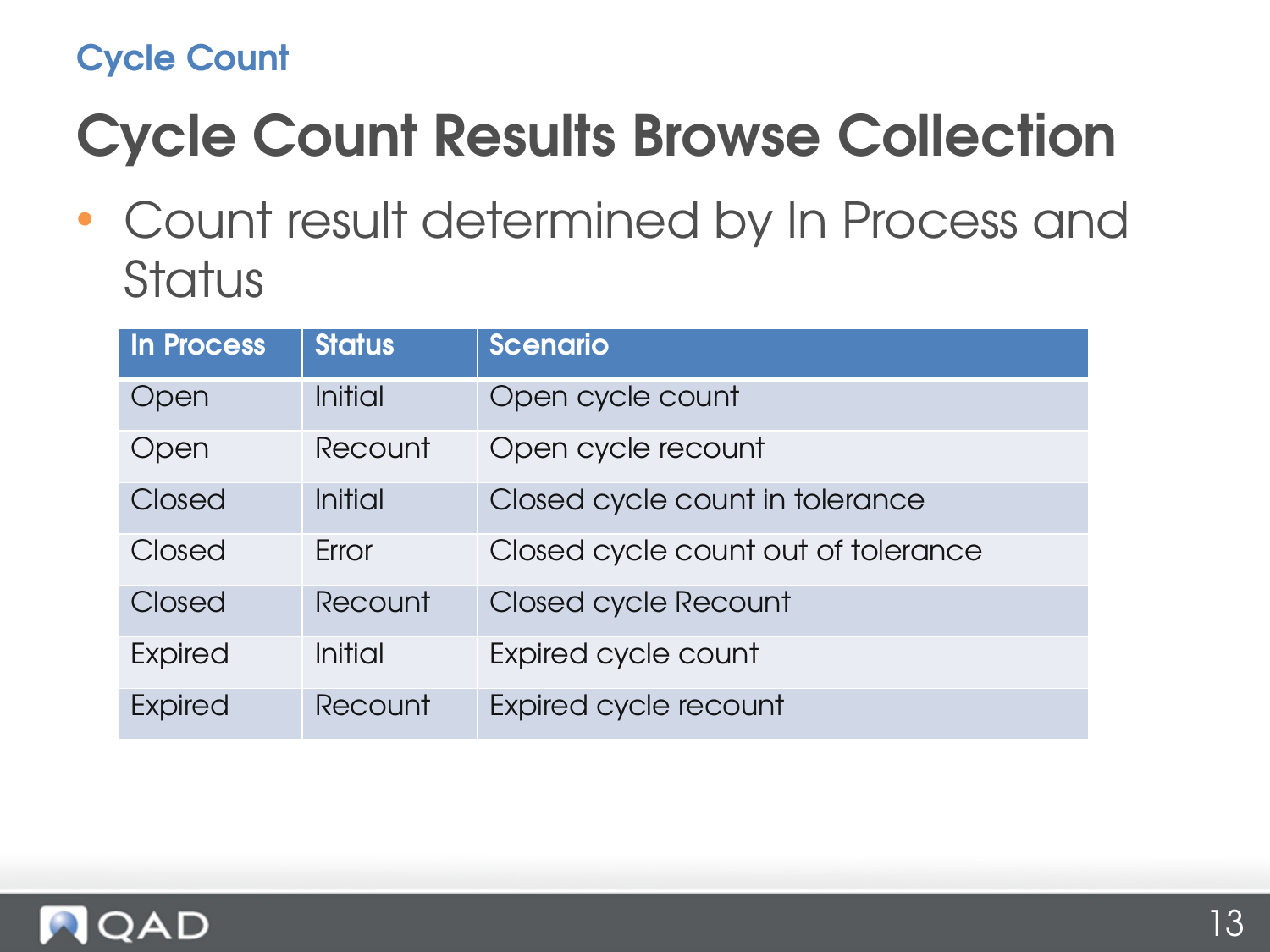

Cycle Count
# Cycle Count Results Browse Collection
Count result determined by In Process and Status

| In Process | Status | Scenario |
| --- | --- | --- |
| Open | Initial | Open cycle count |
| Open | Recount | Open cycle recount |
| Closed | Initial | Closed cycle count in tolerance |
| Closed | Error | Closed cycle count out of tolerance |
| Closed | Recount | Closed cycle Recount |
| Expired | Initial | Expired cycle count |
| Expired | Recount | Expired cycle recount |
13